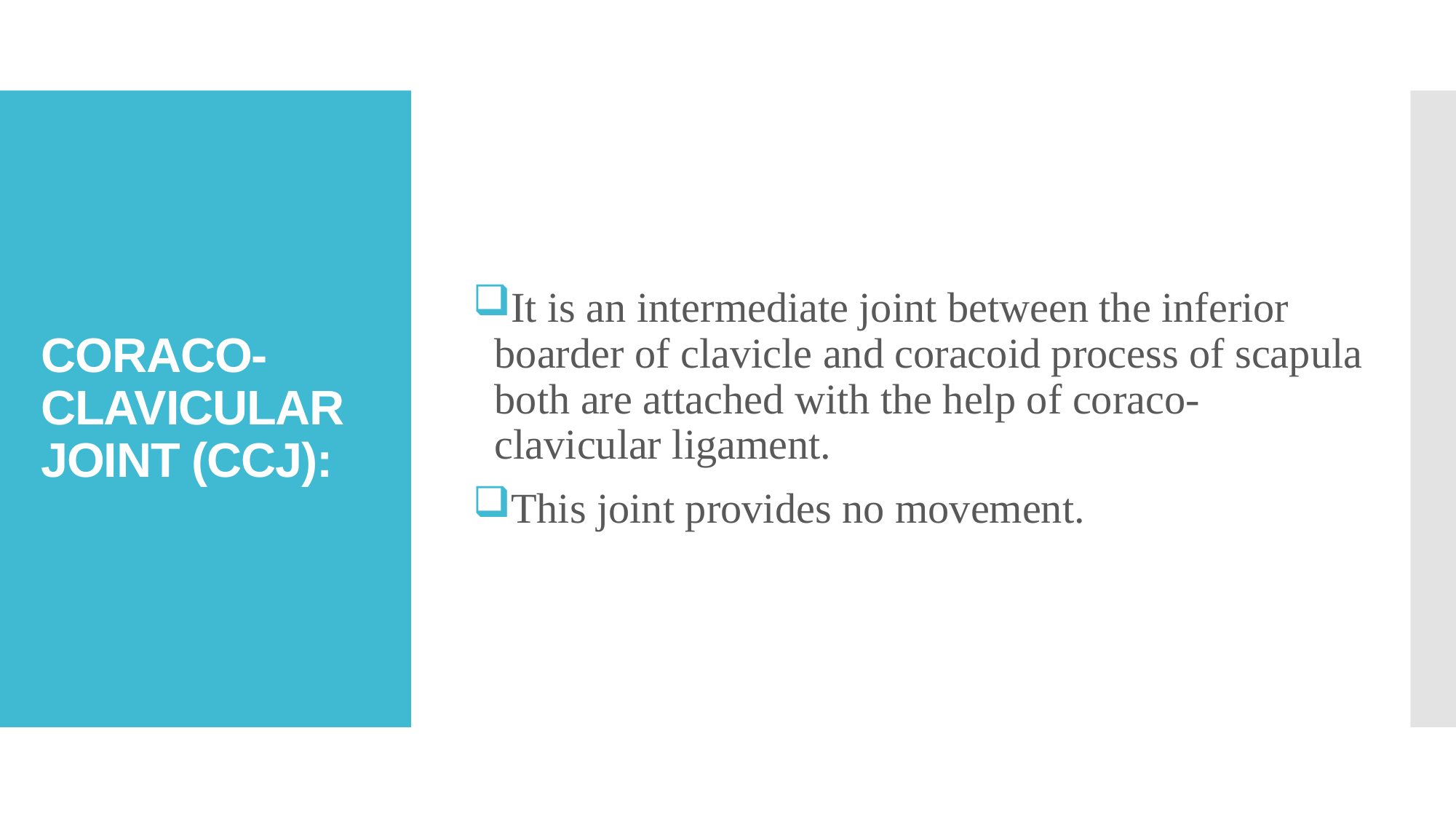

It is an intermediate joint between the inferior boarder of clavicle and coracoid process of scapula both are attached with the help of coraco- clavicular ligament.
This joint provides no movement.
# CORACO- CLAVICULAR JOINT (CCJ):